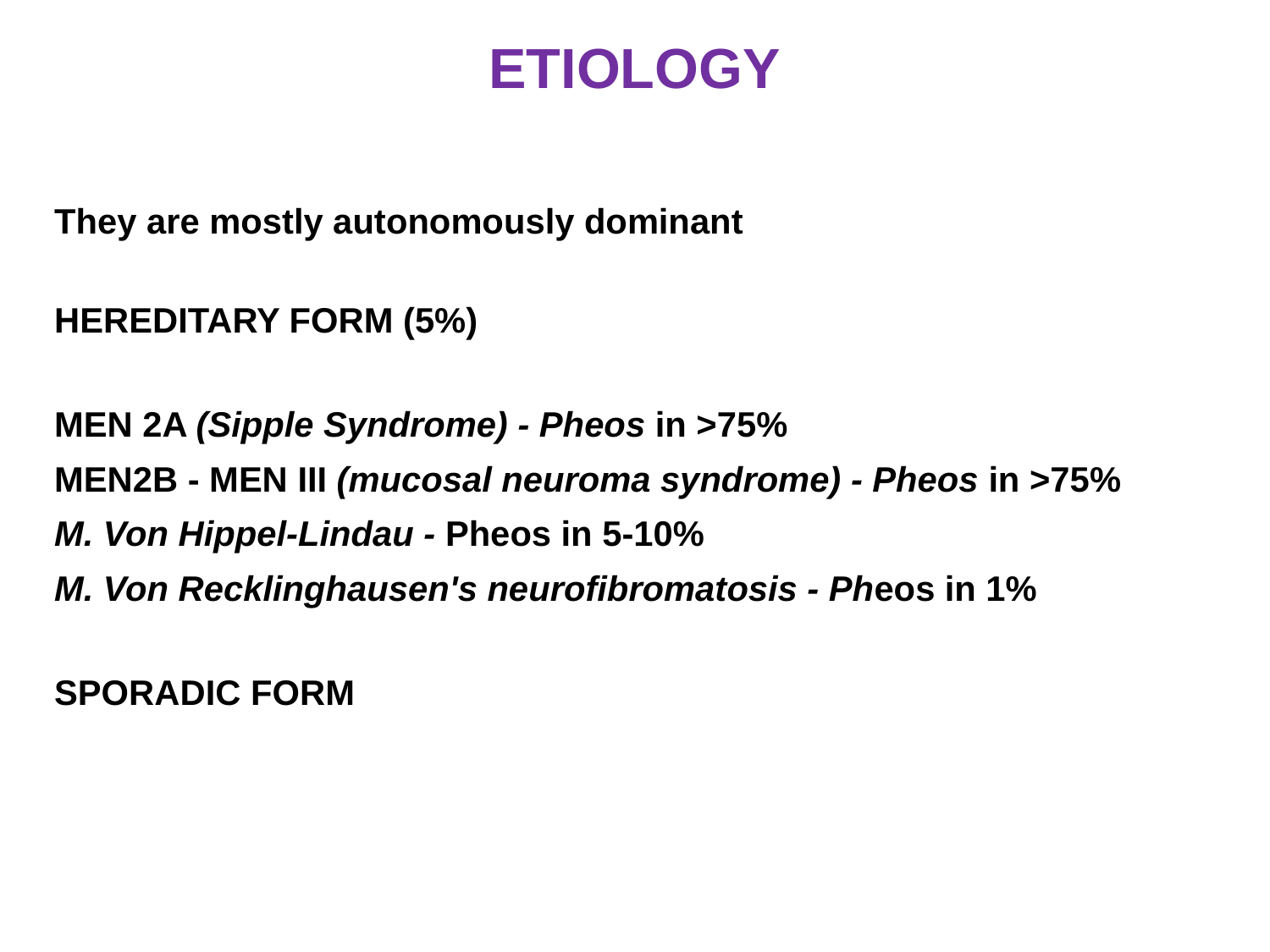

# ETIOLOGY
They are mostly autonomously dominant

HEREDITARY FORM (5%)

MEN 2A (Sipple Syndrome) - Pheos in >75%
MEN2B - MEN III (mucosal neuroma syndrome) - Pheos in >75%
M. Von Hippel-Lindau - Pheos in 5-10%
M. Von Recklinghausen's neurofibromatosis - Pheos in 1%

SPORADIC FORM